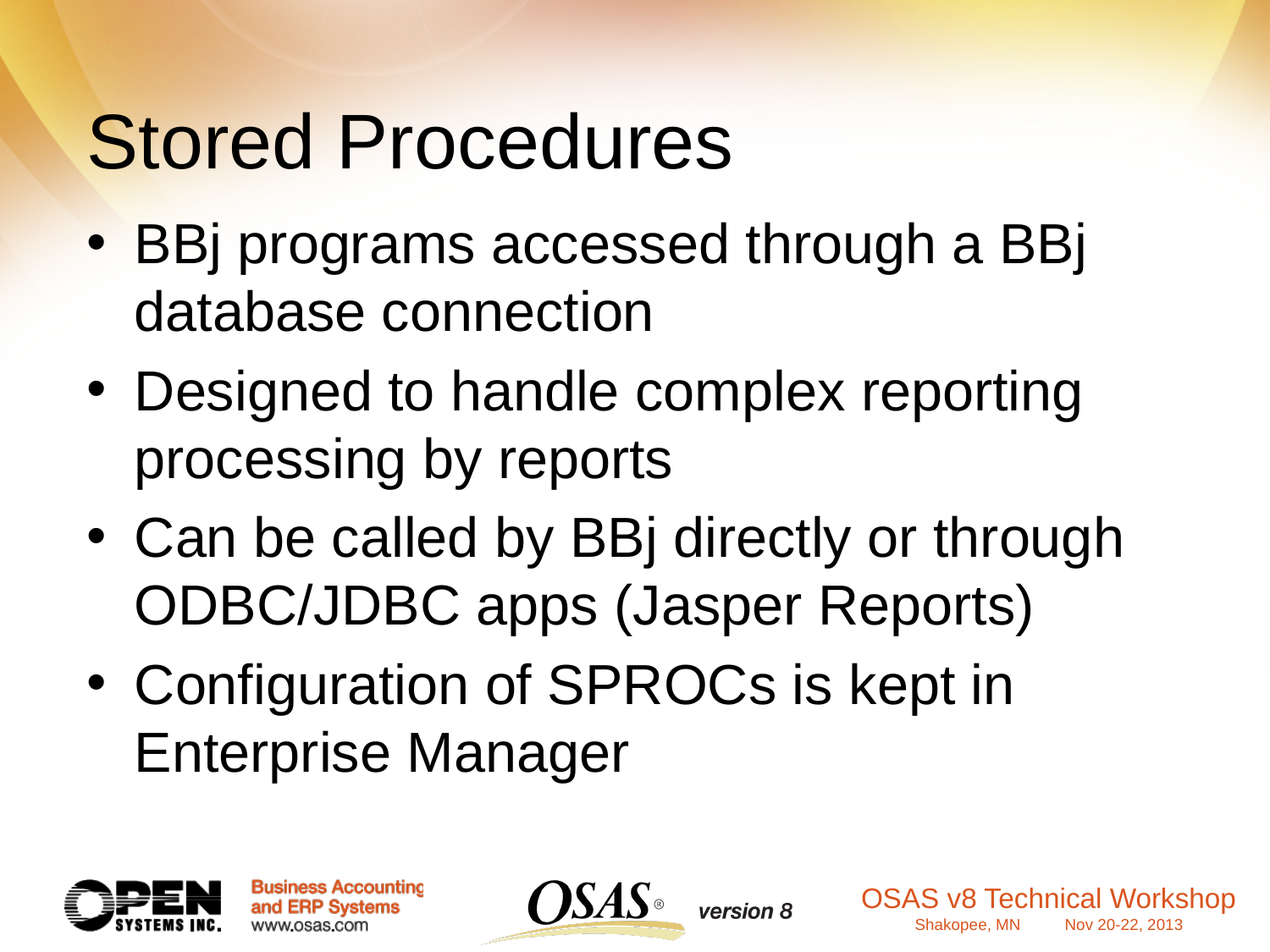

# Stored Procedures
BBj programs accessed through a BBj database connection
Designed to handle complex reporting processing by reports
Can be called by BBj directly or through ODBC/JDBC apps (Jasper Reports)
Configuration of SPROCs is kept in Enterprise Manager